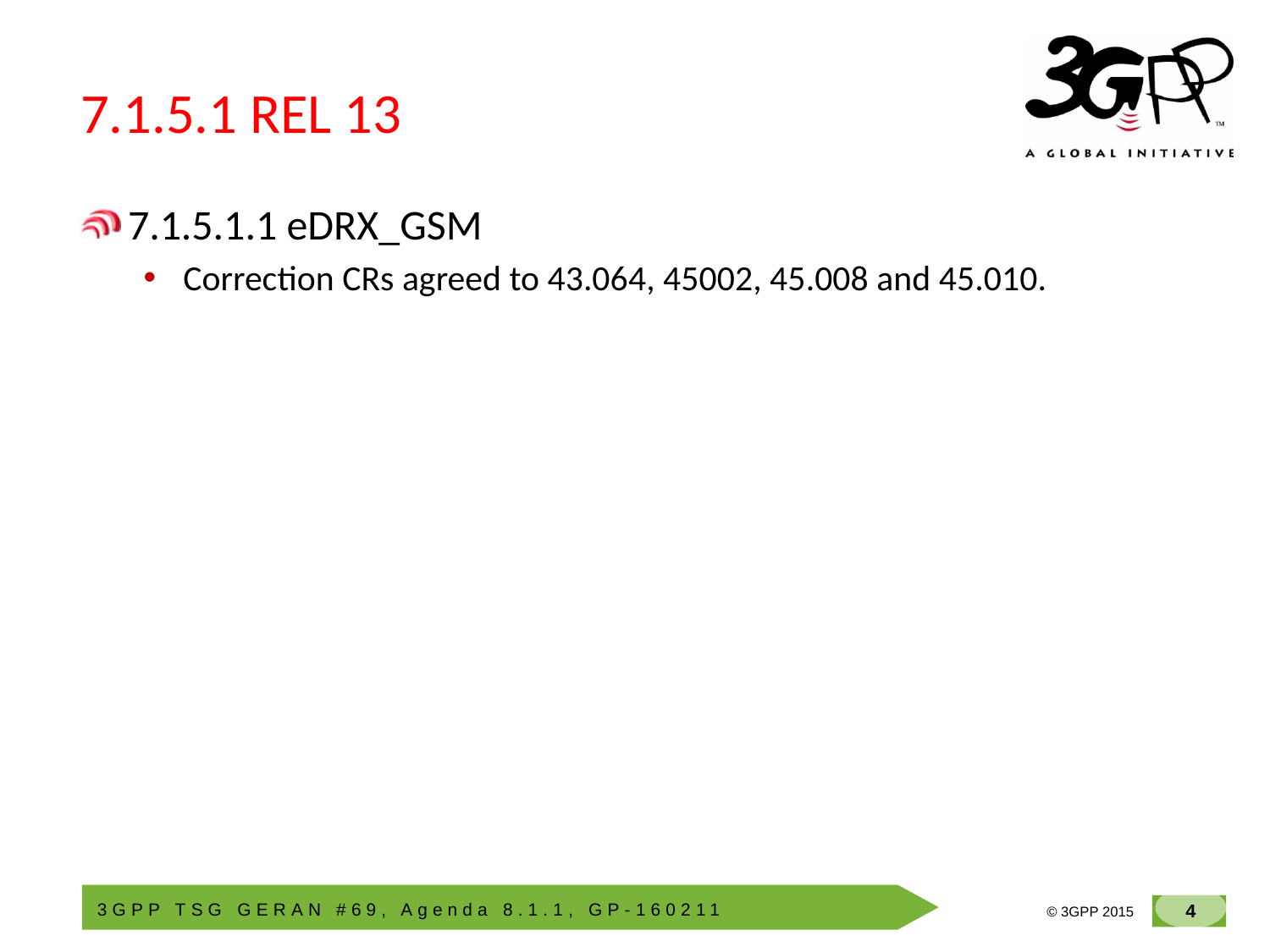

# 7.1.5.1 REL 13
7.1.5.1.1 eDRX_GSM
Correction CRs agreed to 43.064, 45002, 45.008 and 45.010.